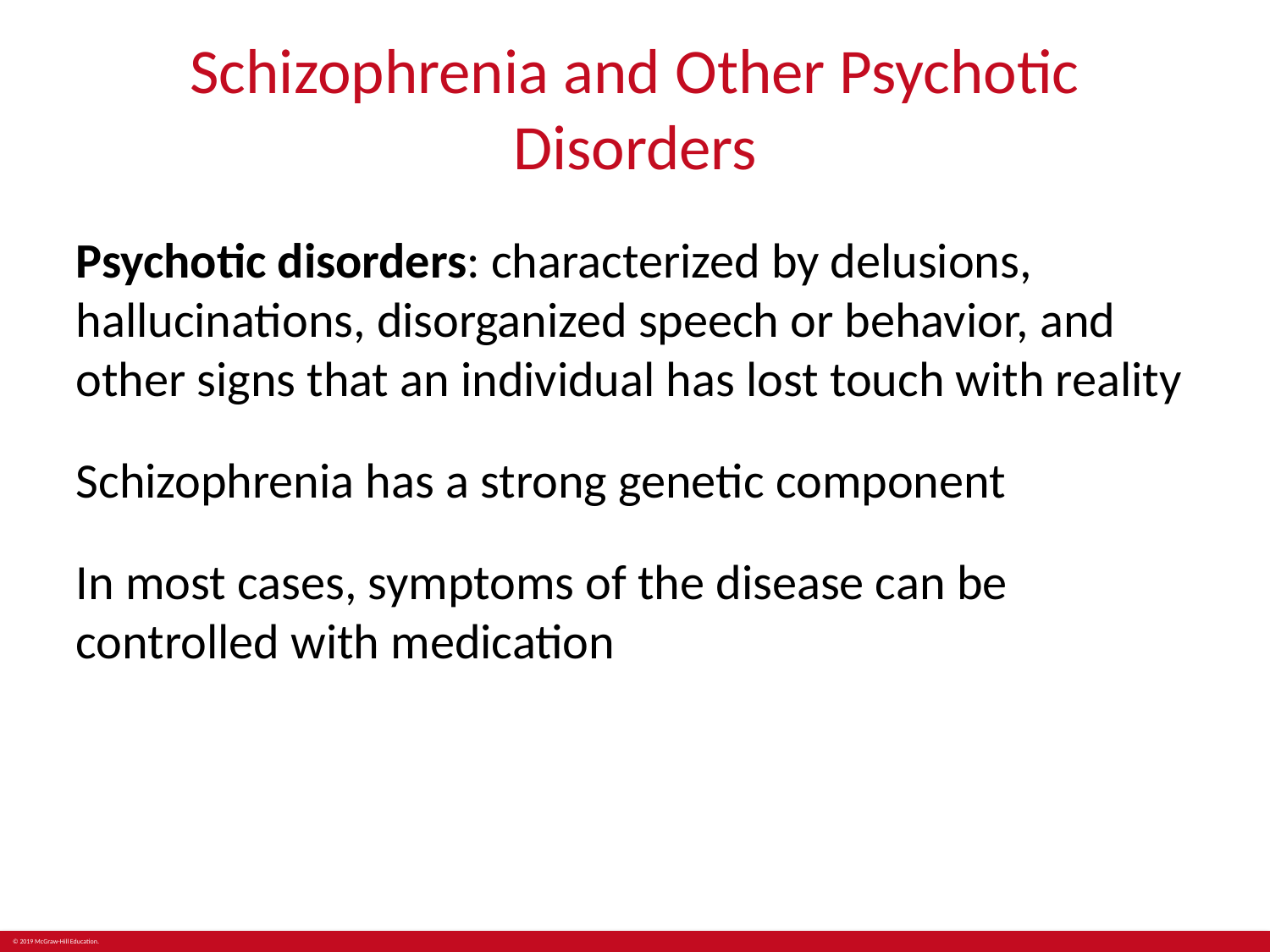

# Schizophrenia and Other Psychotic Disorders
Psychotic disorders: characterized by delusions, hallucinations, disorganized speech or behavior, and other signs that an individual has lost touch with reality
Schizophrenia has a strong genetic component
In most cases, symptoms of the disease can be controlled with medication